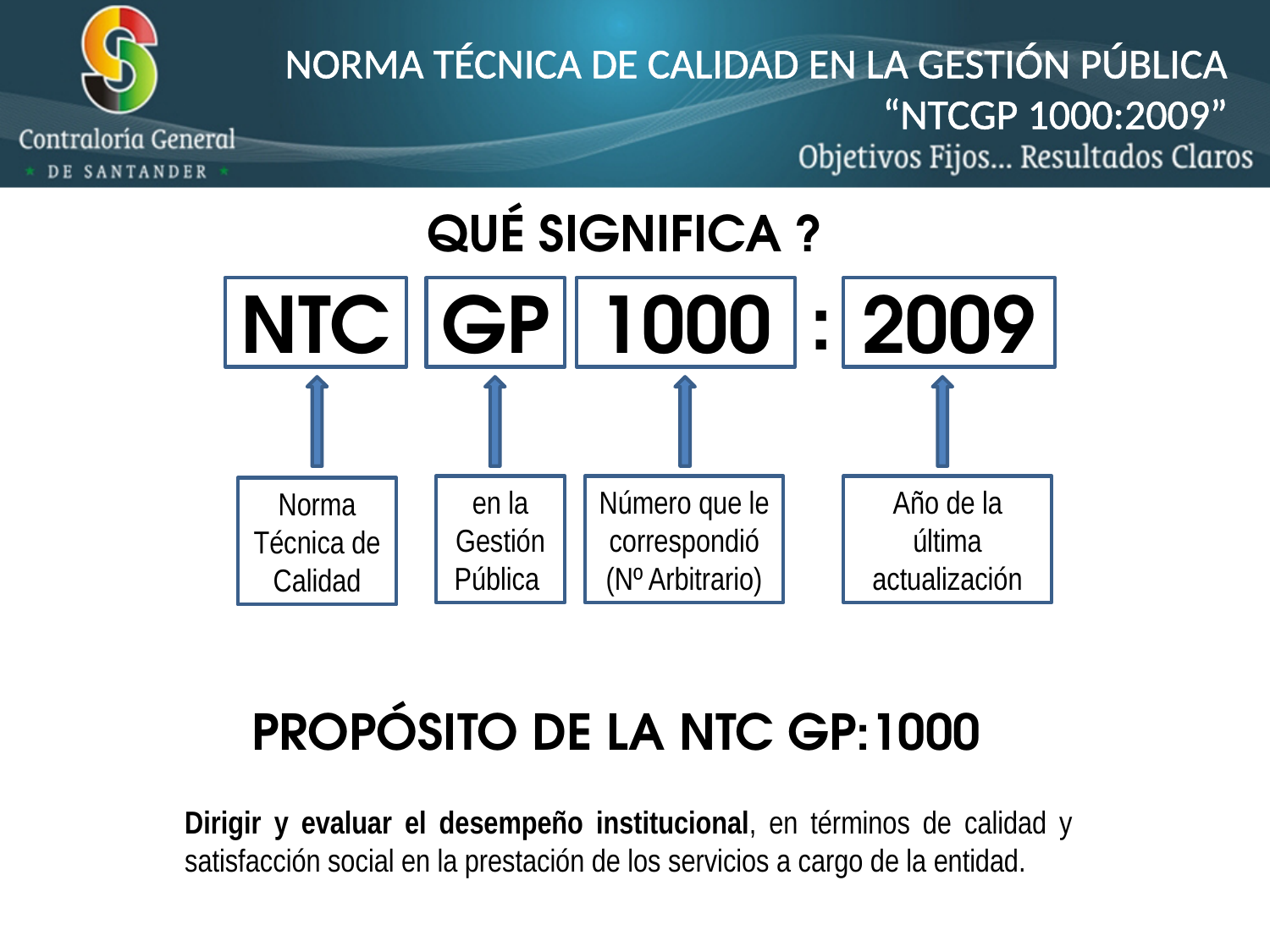

NORMA TÉCNICA DE CALIDAD EN LA GESTIÓN PÚBLICA
“NTCGP 1000:2009”
Qué significa ?
:
NTC
GP
1000
2009

en la Gestión Pública
Número que le correspondió
(Nº Arbitrario)
Año de la última actualización
Norma Técnica de Calidad
Propósito de la NTC GP:1000
Dirigir y evaluar el desempeño institucional, en términos de calidad y satisfacción social en la prestación de los servicios a cargo de la entidad.